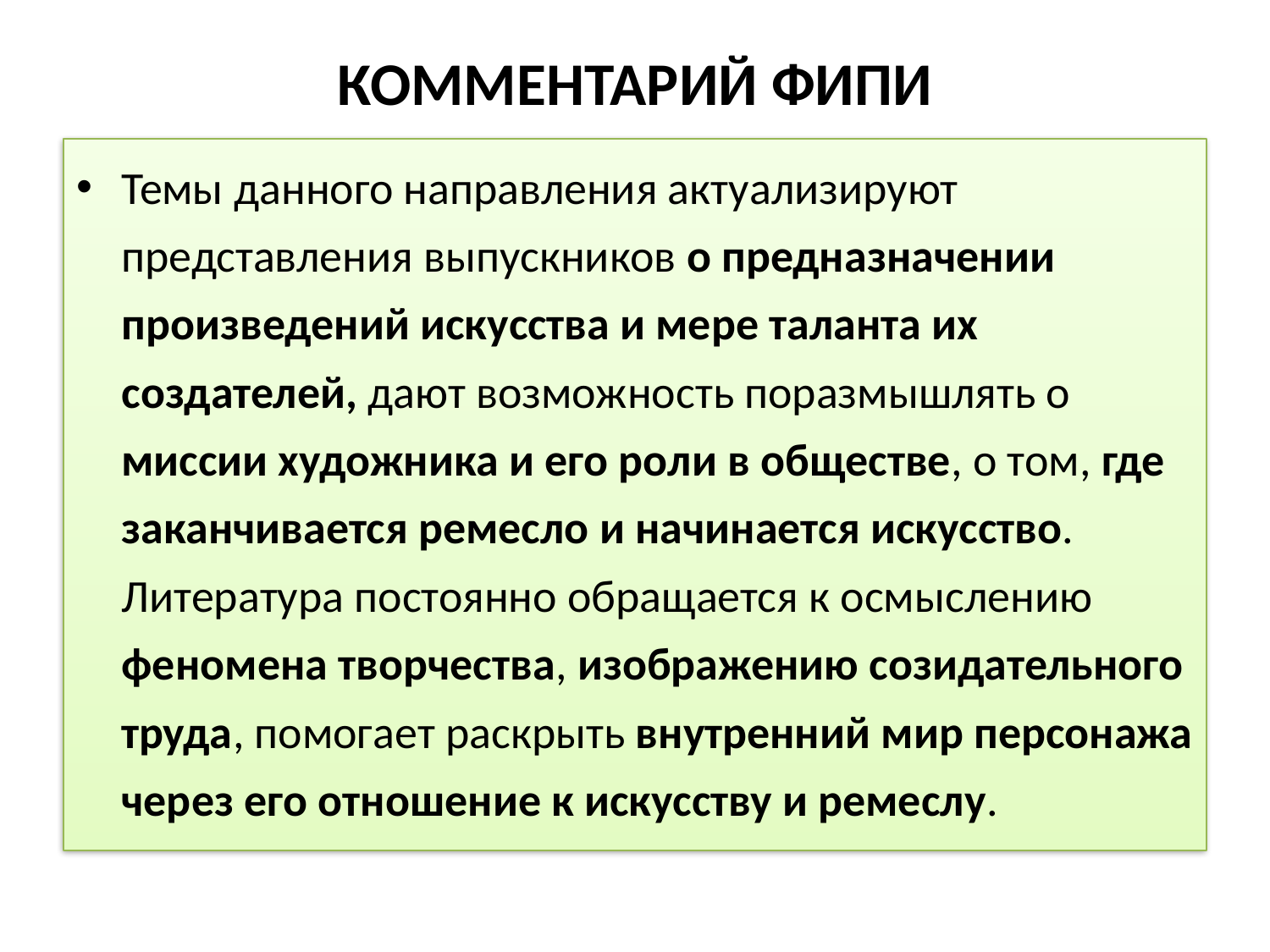

# КОММЕНТАРИЙ ФИПИ
Темы данного направления актуализируют представления выпускников о предназначении произведений искусства и мере таланта их создателей, дают возможность поразмышлять о миссии художника и его роли в обществе, о том, где заканчивается ремесло и начинается искусство.
Литература постоянно обращается к осмыслению феномена творчества, изображению созидательного труда, помогает раскрыть внутренний мир персонажа через его отношение к искусству и ремеслу.